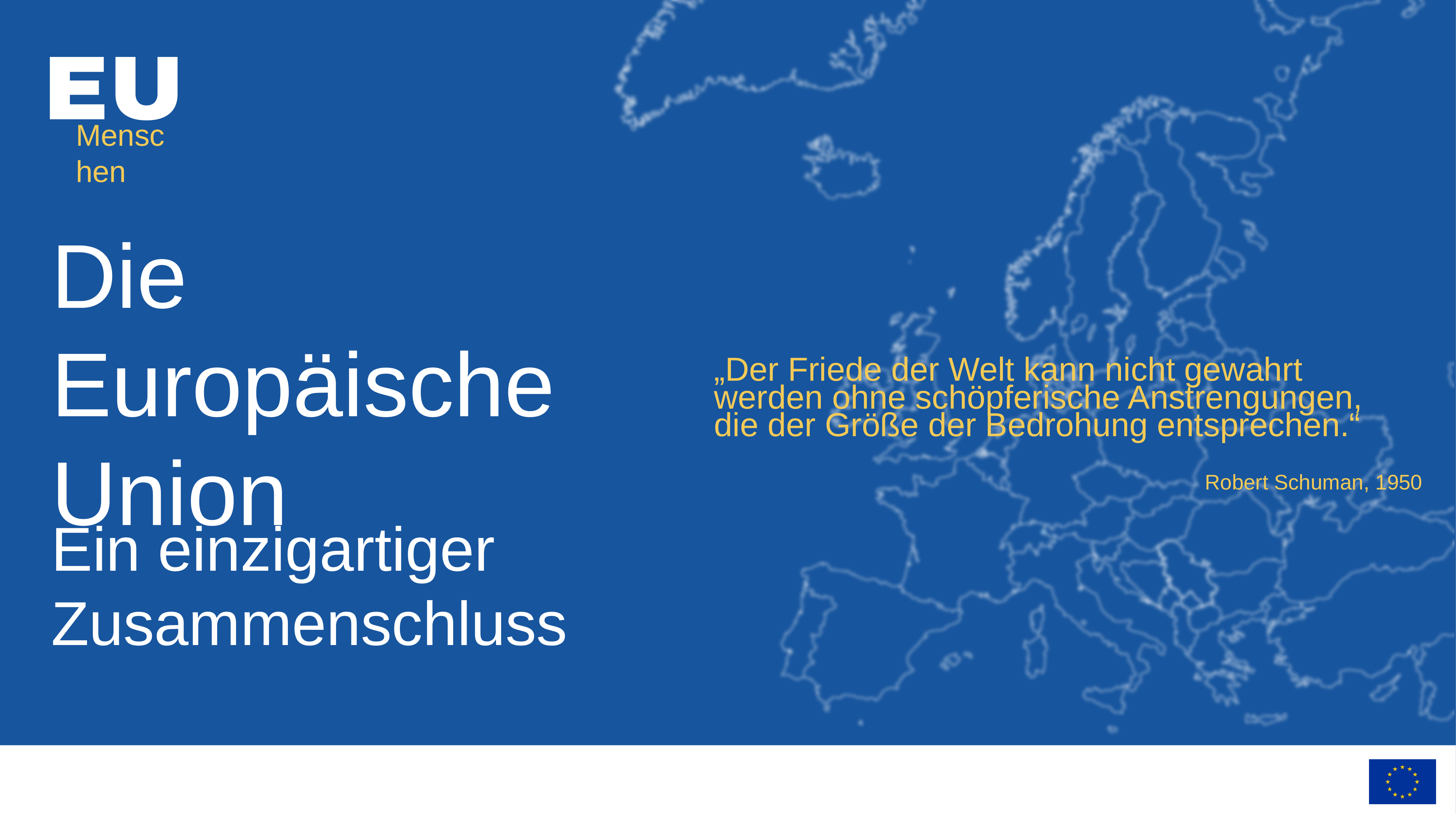

Die Europäische Union
„Der Friede der Welt kann nicht gewahrt werden ohne schöpferische Anstrengungen, die der Größe der Bedrohung entsprechen.“
Robert Schuman, 1950
Ein einzigartiger Zusammenschluss